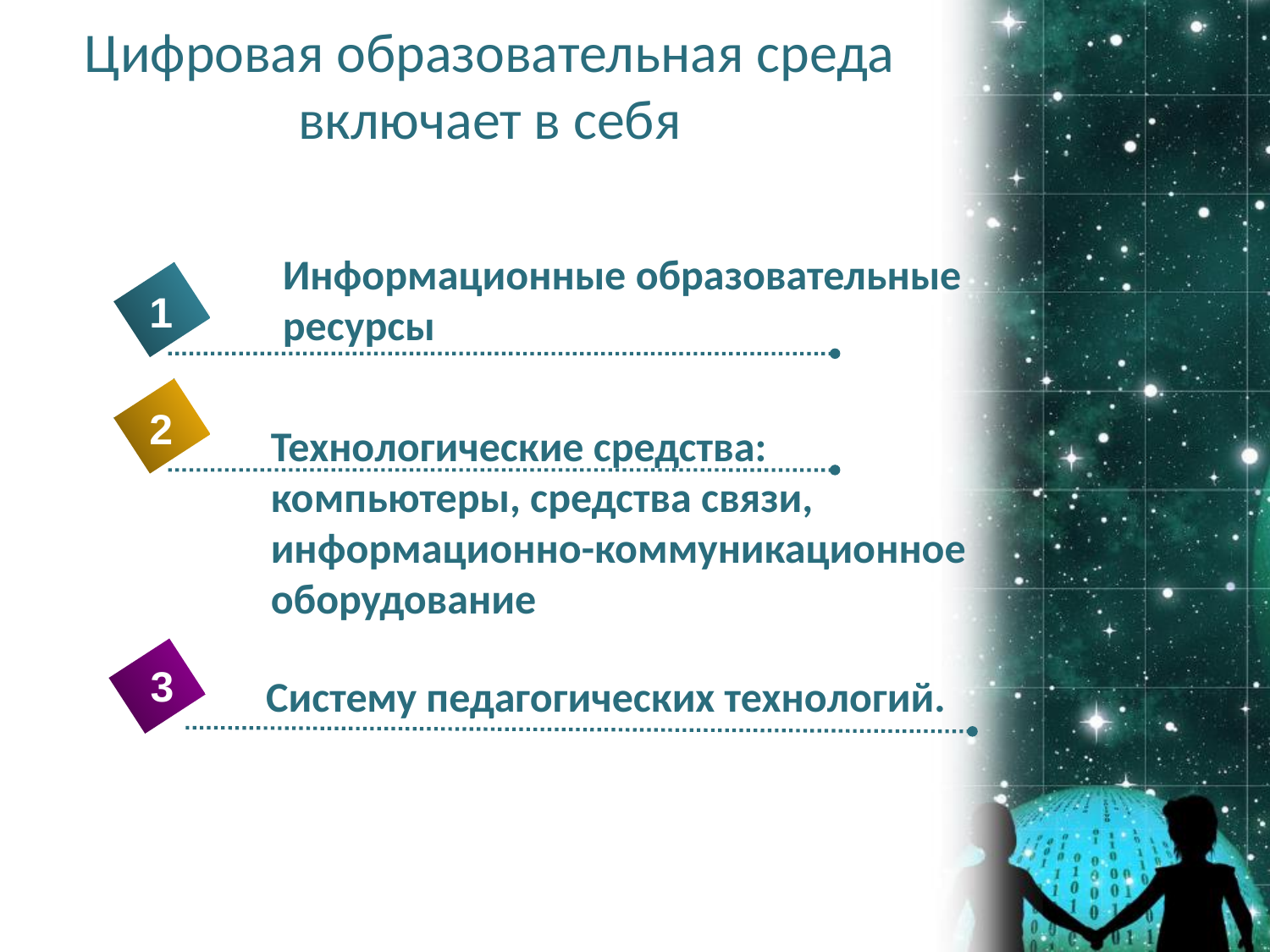

# Цифровая образовательная среда включает в себя
Информационные образовательные
ресурсы

1

2
Технологические средства:
компьютеры, средства связи,
информационно-коммуникационное
оборудование

3
Систему педагогических технологий.